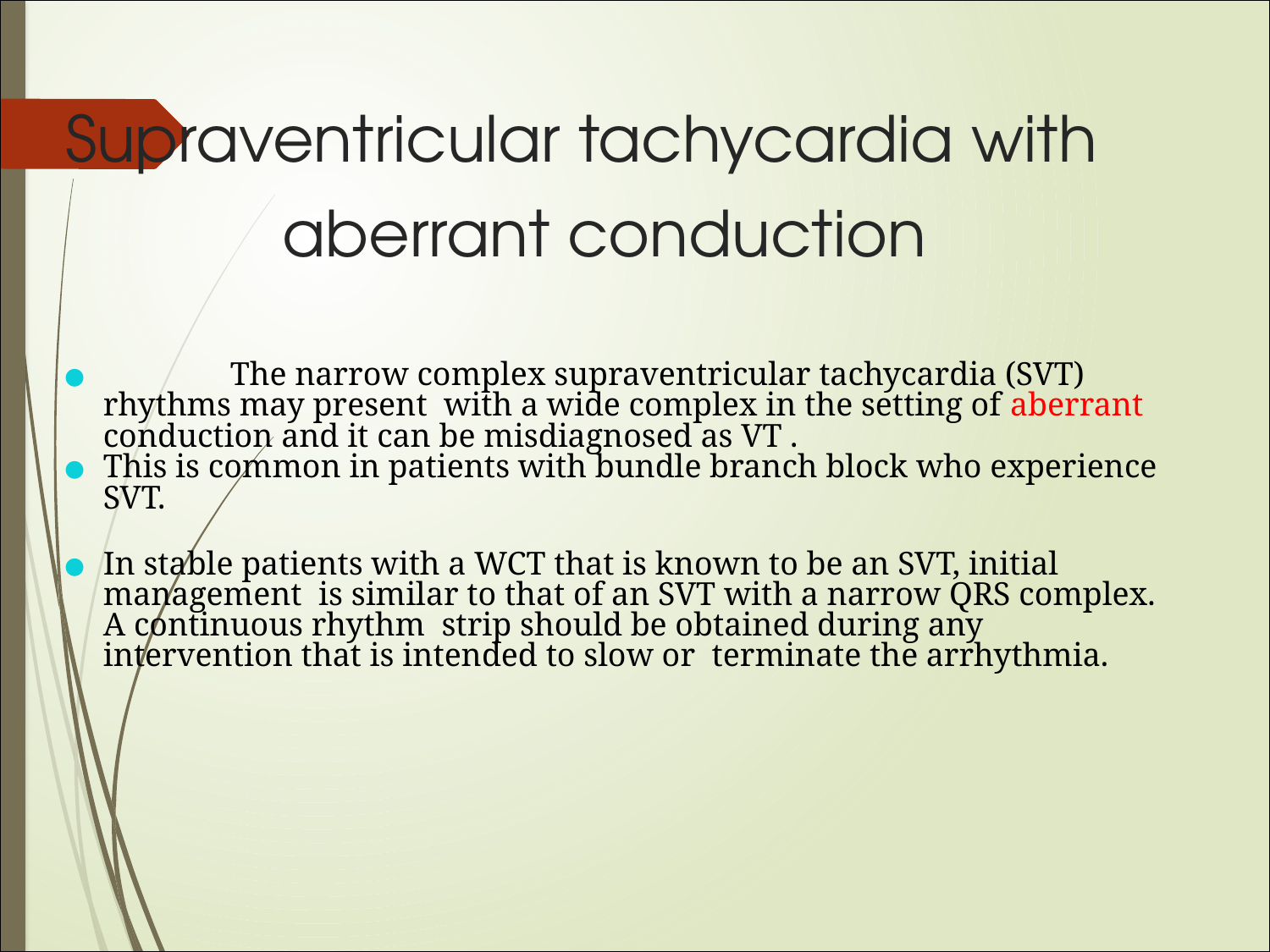

# Supraventricular tachycardia with  aberrant conduction
	The narrow complex supraventricular tachycardia (SVT) rhythms may present  with a wide complex in the setting of aberrant conduction and it can be misdiagnosed as VT .
This is common in patients with bundle branch block who experience SVT.

In stable patients with a WCT that is known to be an SVT, initial management  is similar to that of an SVT with a narrow QRS complex. A continuous rhythm  strip should be obtained during any intervention that is intended to slow or  terminate the arrhythmia.